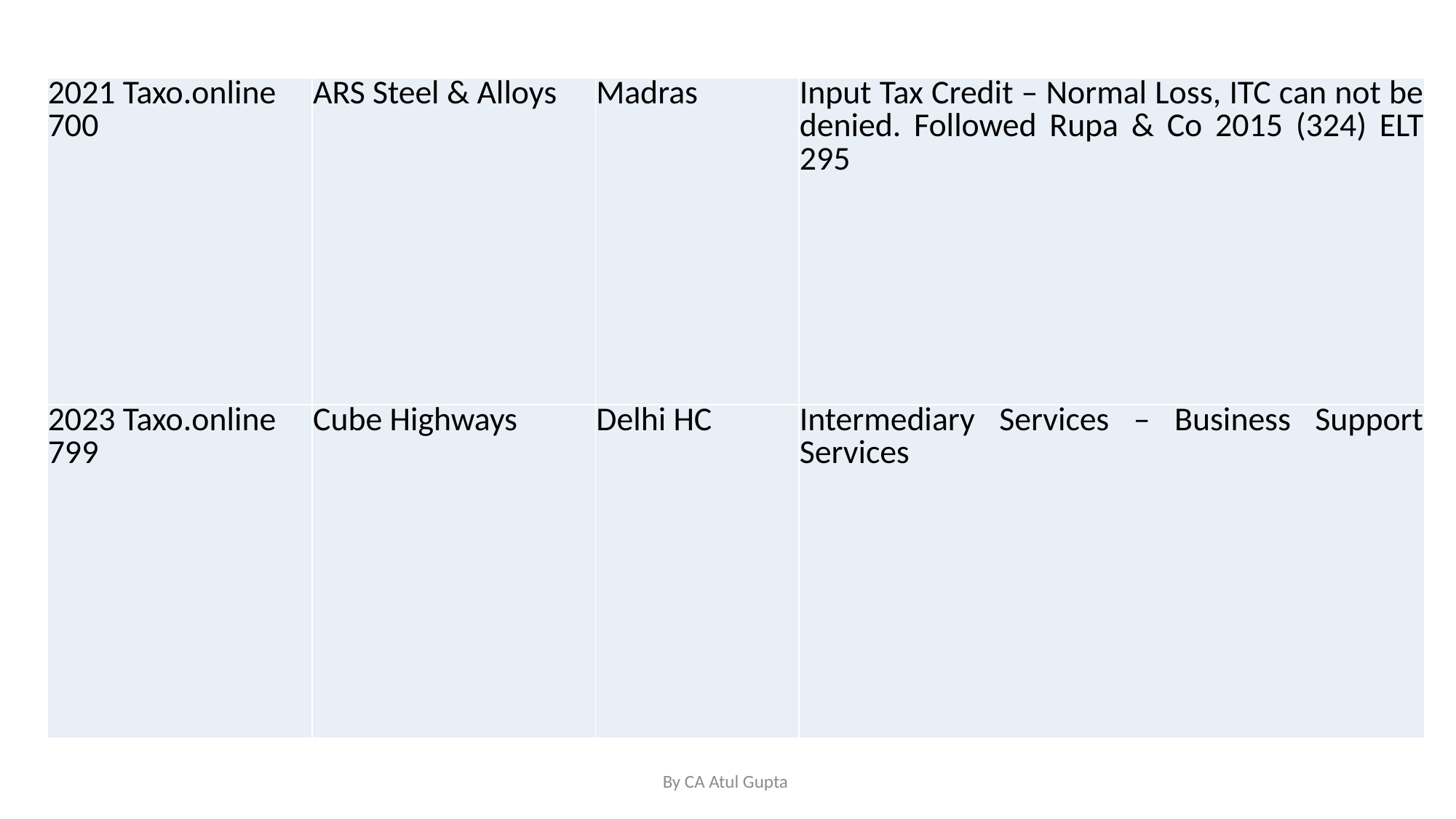

| 2021 Taxo.online 700 | ARS Steel & Alloys | Madras | Input Tax Credit – Normal Loss, ITC can not be denied. Followed Rupa & Co 2015 (324) ELT 295 |
| --- | --- | --- | --- |
| 2023 Taxo.online 799 | Cube Highways | Delhi HC | Intermediary Services – Business Support Services |
By CA Atul Gupta